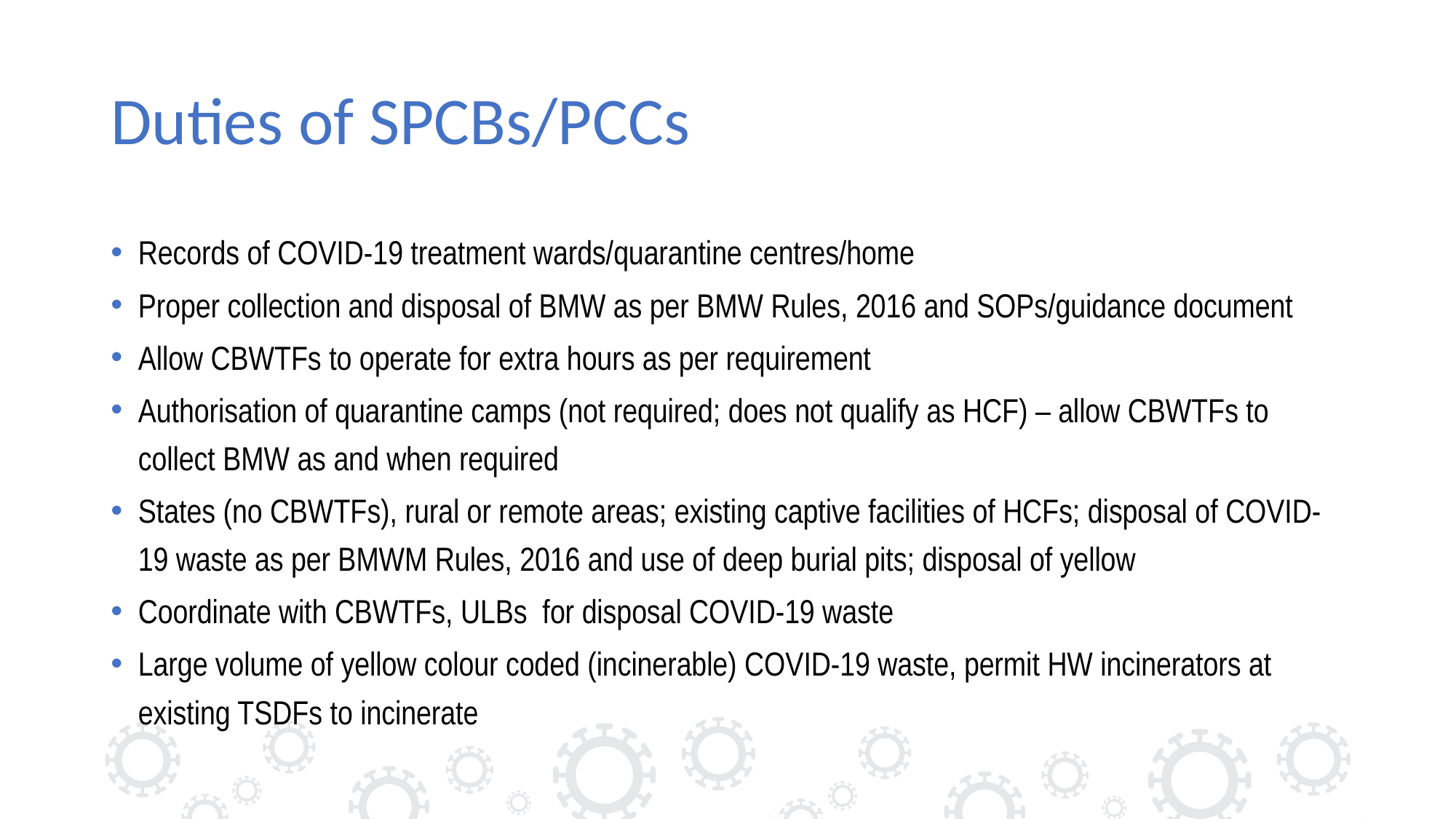

# Duties of SPCBs/PCCs
Records of COVID-19 treatment wards/quarantine centres/home
Proper collection and disposal of BMW as per BMW Rules, 2016 and SOPs/guidance document
Allow CBWTFs to operate for extra hours as per requirement
Authorisation of quarantine camps (not required; does not qualify as HCF) – allow CBWTFs to collect BMW as and when required
States (no CBWTFs), rural or remote areas; existing captive facilities of HCFs; disposal of COVID- 19 waste as per BMWM Rules, 2016 and use of deep burial pits; disposal of yellow
Coordinate with CBWTFs, ULBs  for disposal COVID-19 waste
Large volume of yellow colour coded (incinerable) COVID-19 waste, permit HW incinerators at existing TSDFs to incinerate